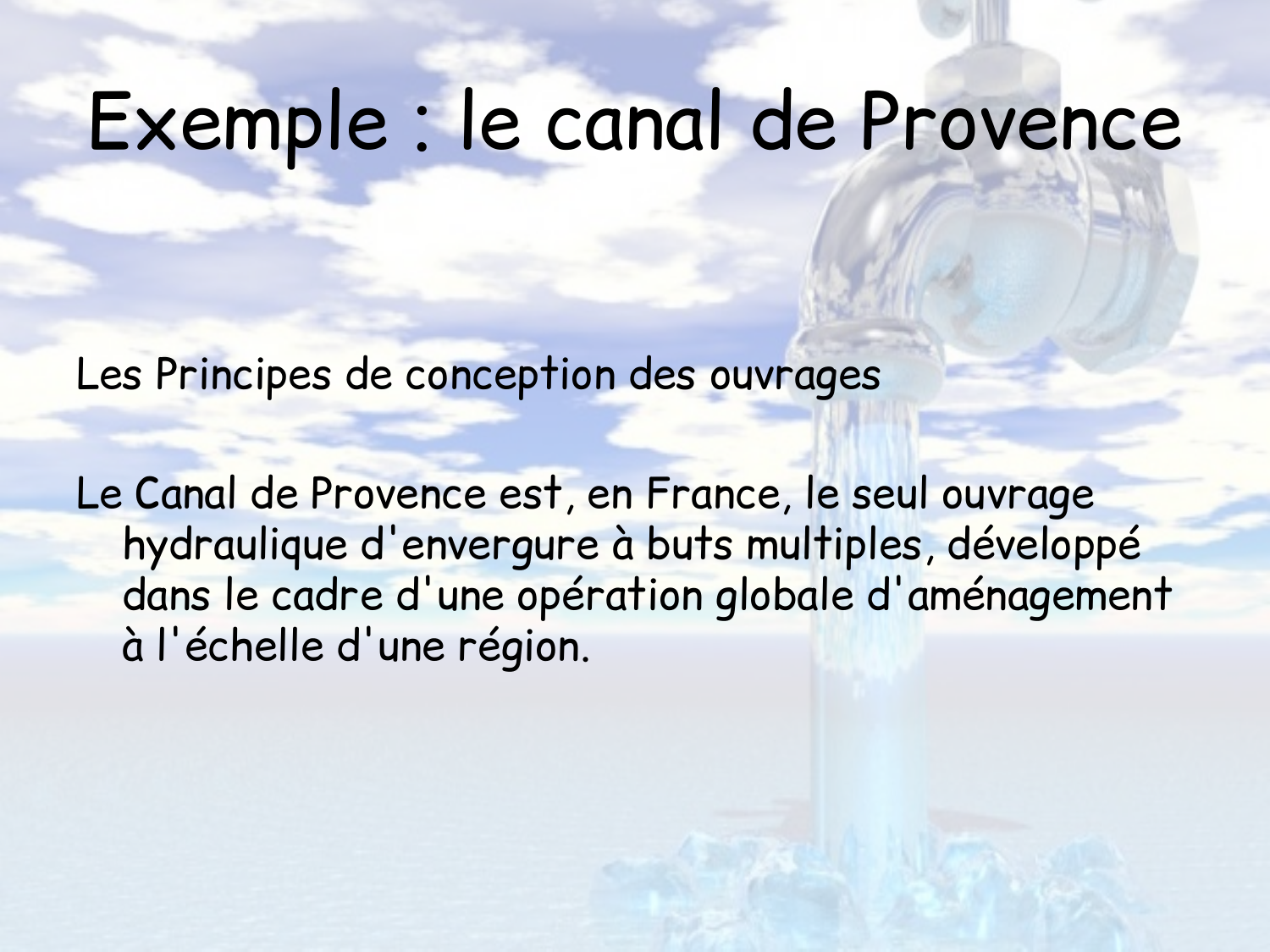

# Exemple : le canal de Provence

Les Principes de conception des ouvrages

Le Canal de Provence est, en France, le seul ouvrage hydraulique d'envergure à buts multiples, développé dans le cadre d'une opération globale d'aménagement à l'échelle d'une région.